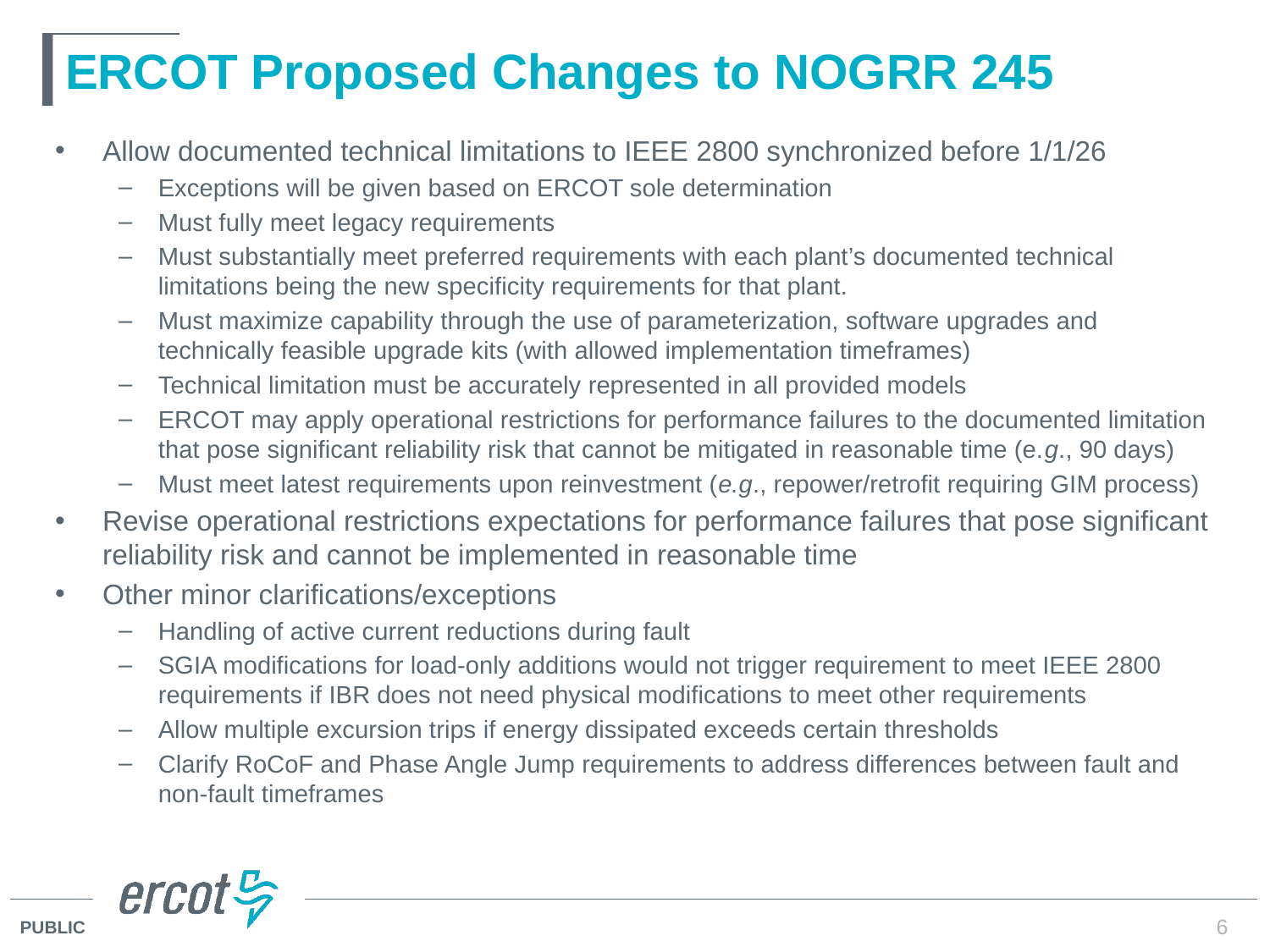

# ERCOT Proposed Changes to NOGRR 245
Allow documented technical limitations to IEEE 2800 synchronized before 1/1/26
Exceptions will be given based on ERCOT sole determination
Must fully meet legacy requirements
Must substantially meet preferred requirements with each plant’s documented technical limitations being the new specificity requirements for that plant.
Must maximize capability through the use of parameterization, software upgrades and technically feasible upgrade kits (with allowed implementation timeframes)
Technical limitation must be accurately represented in all provided models
ERCOT may apply operational restrictions for performance failures to the documented limitation that pose significant reliability risk that cannot be mitigated in reasonable time (e.g., 90 days)
Must meet latest requirements upon reinvestment (e.g., repower/retrofit requiring GIM process)
Revise operational restrictions expectations for performance failures that pose significant reliability risk and cannot be implemented in reasonable time
Other minor clarifications/exceptions
Handling of active current reductions during fault
SGIA modifications for load-only additions would not trigger requirement to meet IEEE 2800 requirements if IBR does not need physical modifications to meet other requirements
Allow multiple excursion trips if energy dissipated exceeds certain thresholds
Clarify RoCoF and Phase Angle Jump requirements to address differences between fault and non-fault timeframes

6